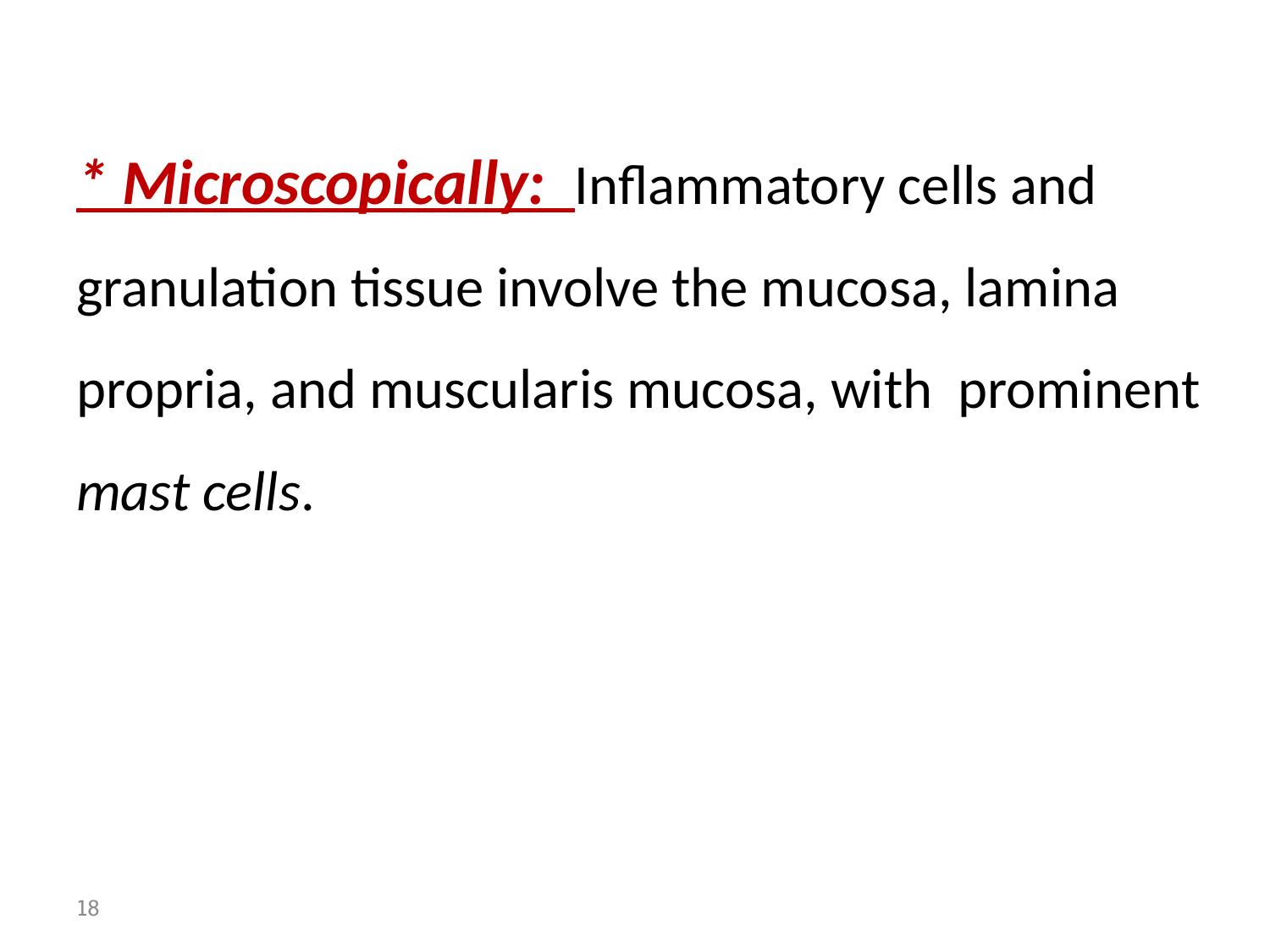

* Microscopically:  Inflammatory cells and granulation tissue involve the mucosa, lamina propria, and muscularis mucosa, with  prominent mast cells.
18